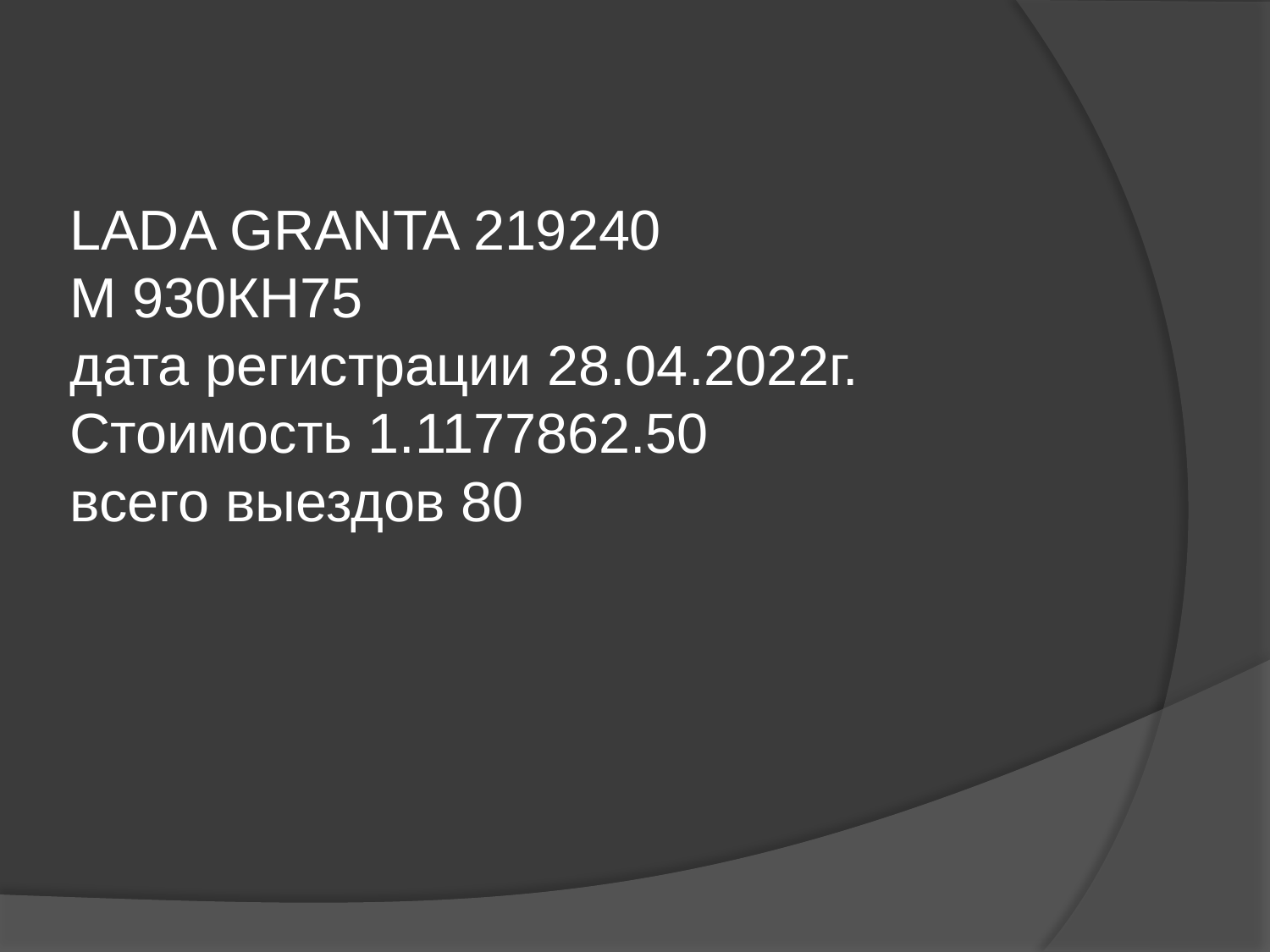

# LADA GRANTA 219240 М 930КН75 дата регистрации 28.04.2022г. Стоимость 1.1177862.50 всего выездов 80